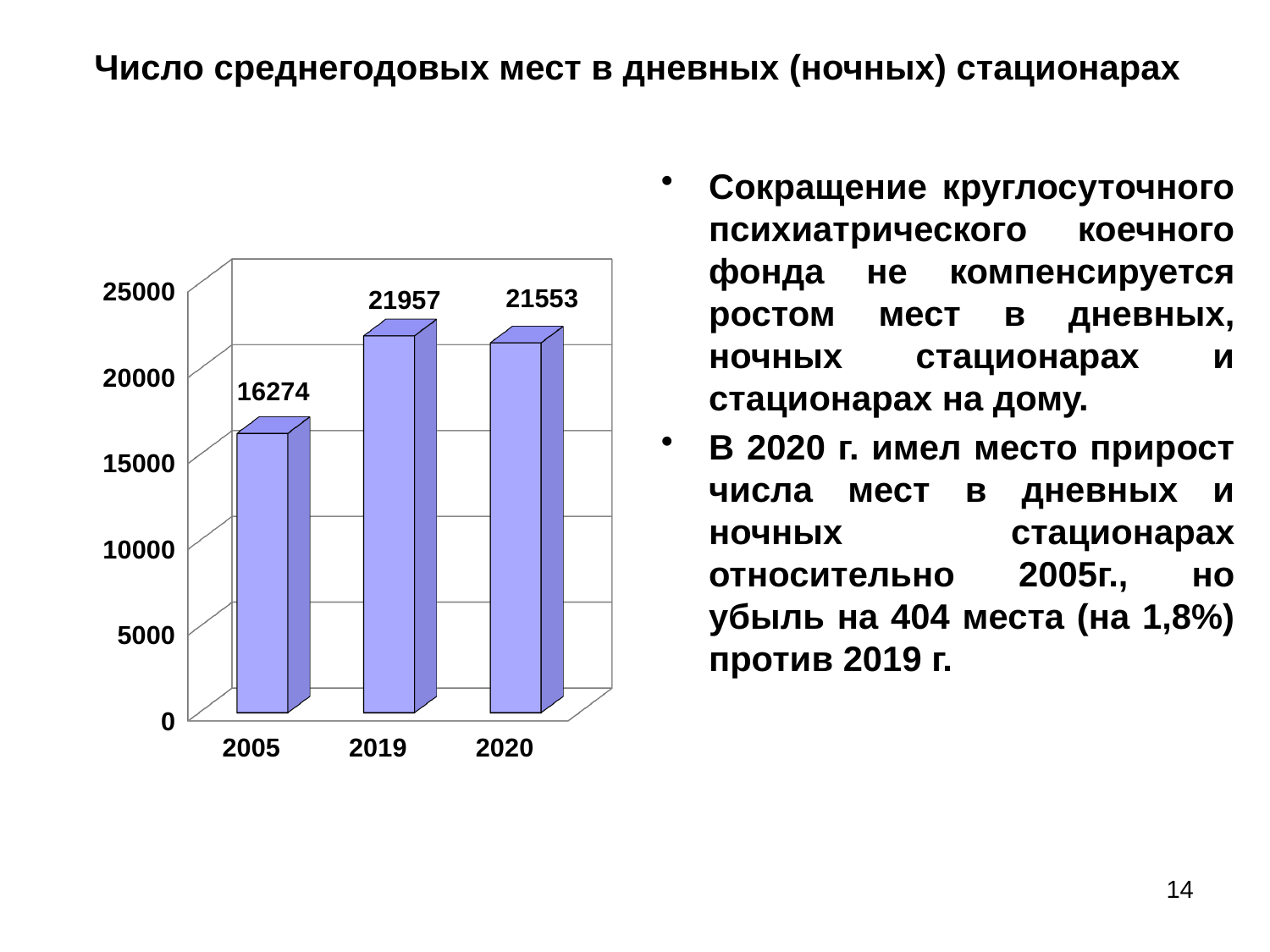

Число среднегодовых мест в дневных (ночных) стационарах
Сокращение круглосуточного психиатрического коечного фонда не компенсируется ростом мест в дневных, ночных стационарах и стационарах на дому.
В 2020 г. имел место прирост числа мест в дневных и ночных стационарах относительно 2005г., но убыль на 404 места (на 1,8%) против 2019 г.

[unsupported chart]

14